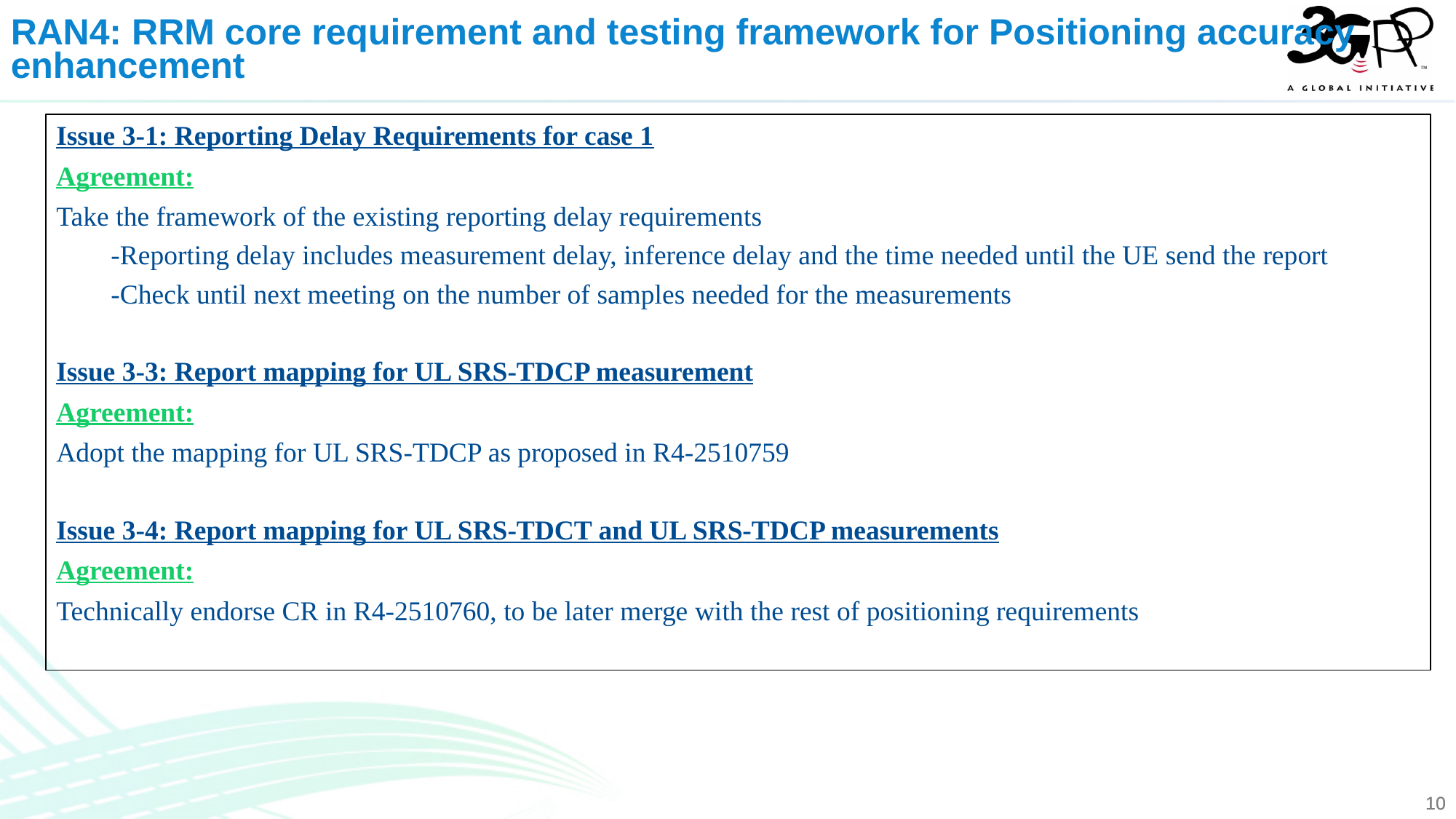

RAN4: RRM core requirement and testing framework for Positioning accuracy enhancement
Issue 3-1: Reporting Delay Requirements for case 1
Agreement:
Take the framework of the existing reporting delay requirements
-Reporting delay includes measurement delay, inference delay and the time needed until the UE send the report
-Check until next meeting on the number of samples needed for the measurements

Issue 3-3: Report mapping for UL SRS-TDCP measurement
Agreement:
Adopt the mapping for UL SRS-TDCP as proposed in R4-2510759

Issue 3-4: Report mapping for UL SRS-TDCT and UL SRS-TDCP measurements
Agreement:
Technically endorse CR in R4-2510760, to be later merge with the rest of positioning requirements